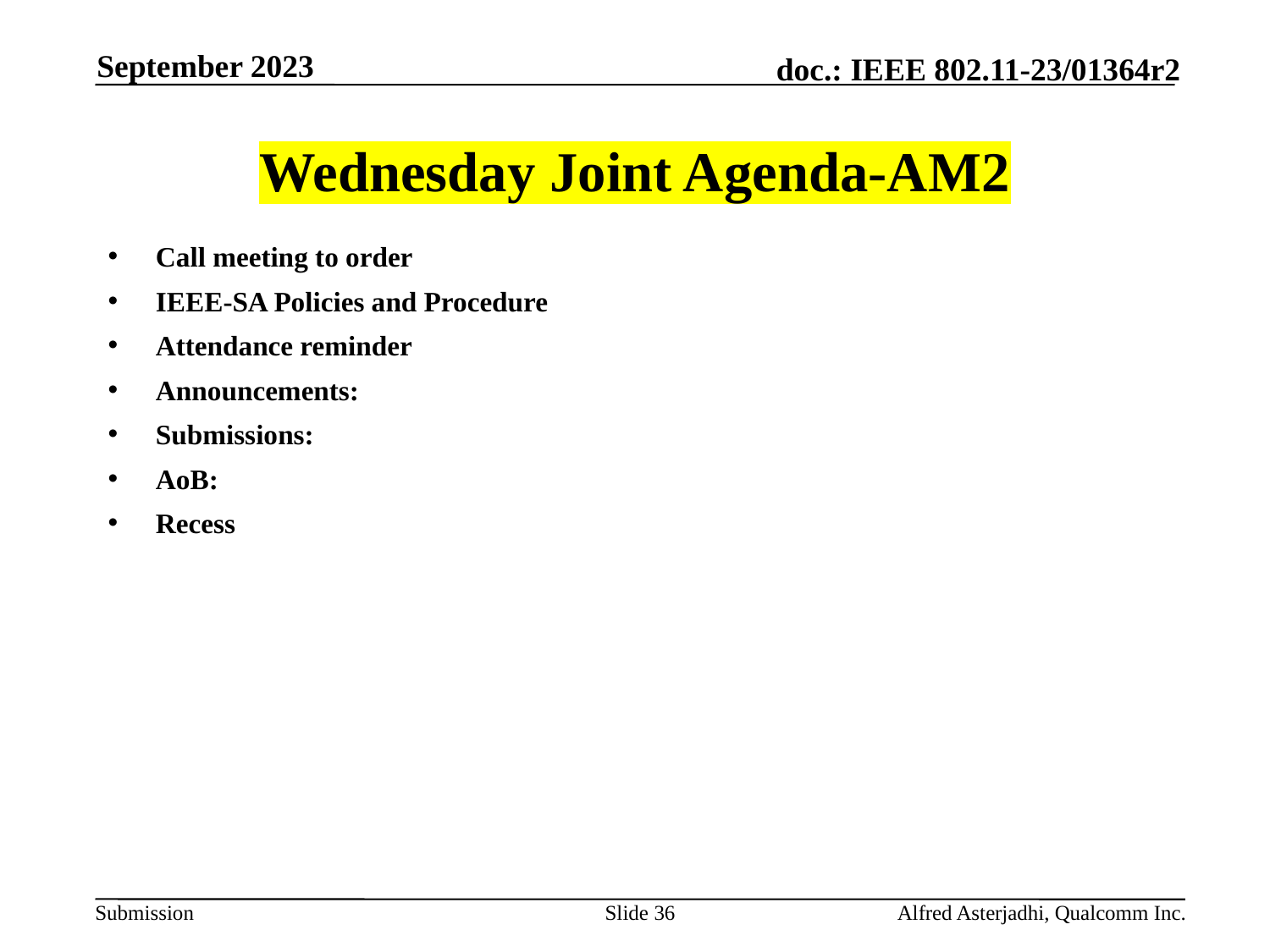

September 2023
# Wednesday Joint Agenda-AM2
Call meeting to order
IEEE-SA Policies and Procedure
Attendance reminder
Announcements:
Submissions:
AoB:
Recess
Slide 36
Alfred Asterjadhi, Qualcomm Inc.